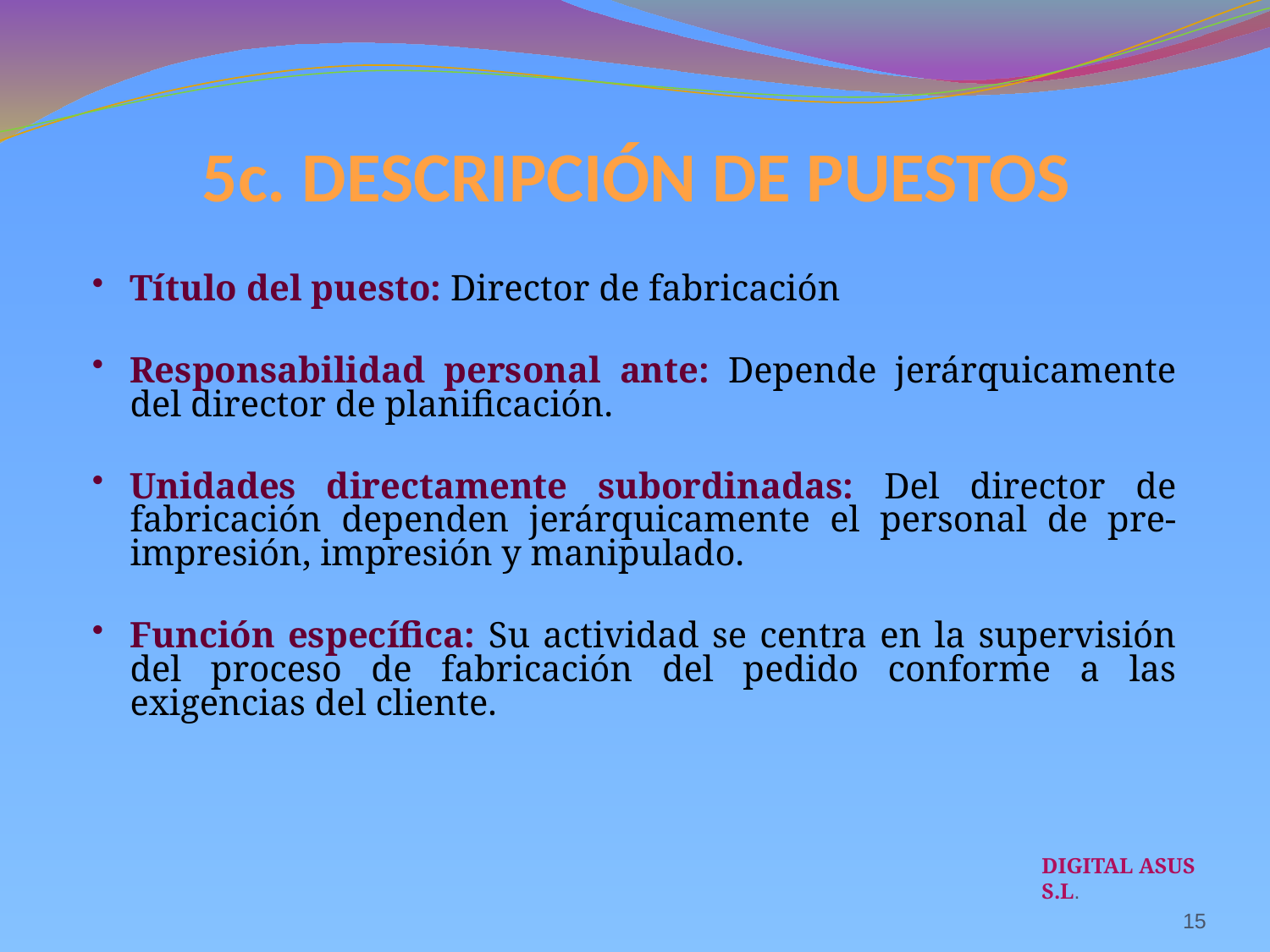

5c. DESCRIPCIÓN DE PUESTOS
Título del puesto: Director de fabricación

Responsabilidad personal ante: Depende jerárquicamente del director de planificación.

Unidades directamente subordinadas: Del director de fabricación dependen jerárquicamente el personal de pre-impresión, impresión y manipulado.

Función específica: Su actividad se centra en la supervisión del proceso de fabricación del pedido conforme a las exigencias del cliente.
DIGITAL ASUS S.L.
15